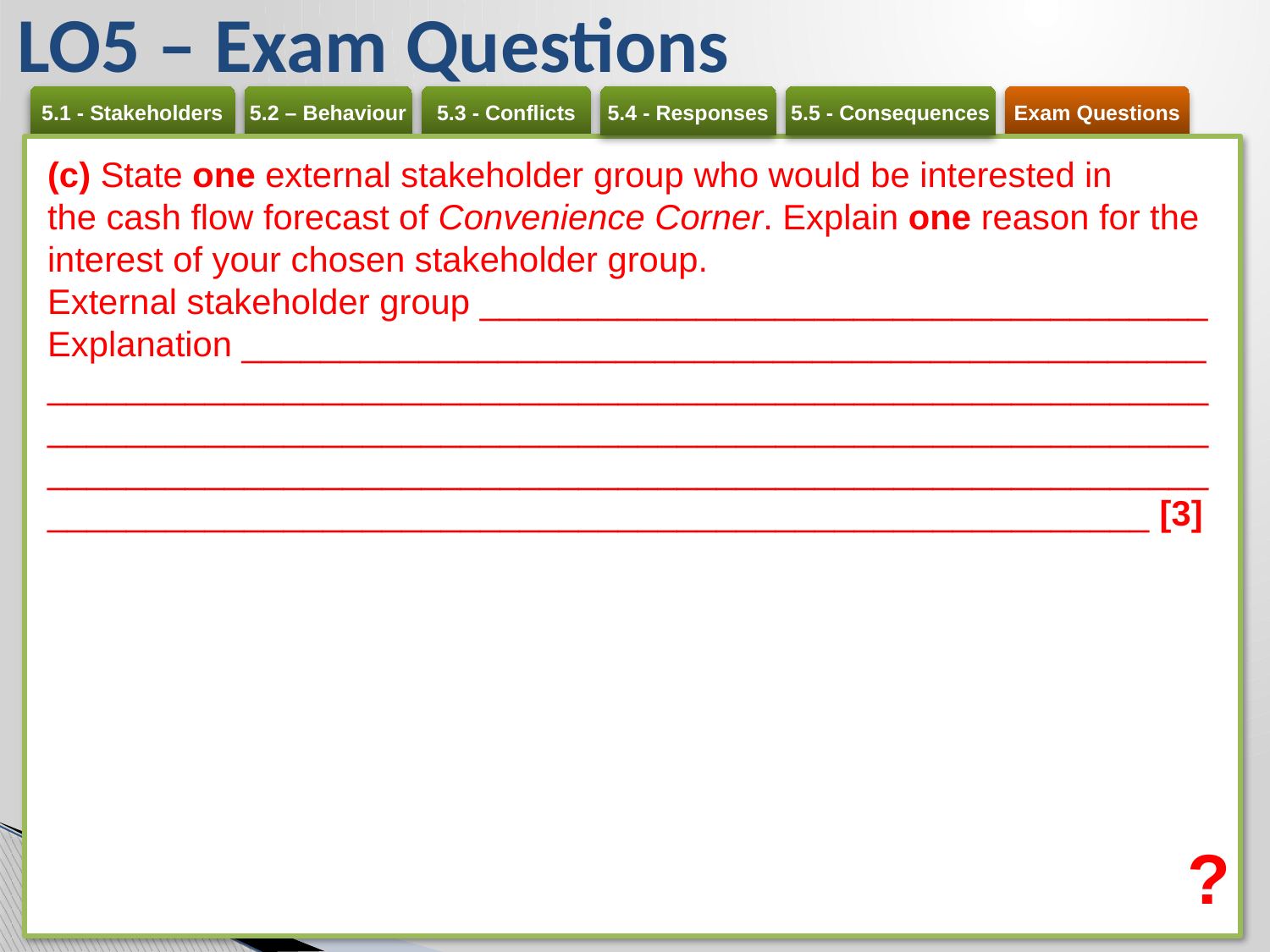

LO5 – Exam Questions
(c) State one external stakeholder group who would be interested in
the cash flow forecast of Convenience Corner. Explain one reason for the interest of your chosen stakeholder group.
External stakeholder group _____________________________________
Explanation _________________________________________________
___________________________________________________________
___________________________________________________________
___________________________________________________________
________________________________________________________ [3]

?